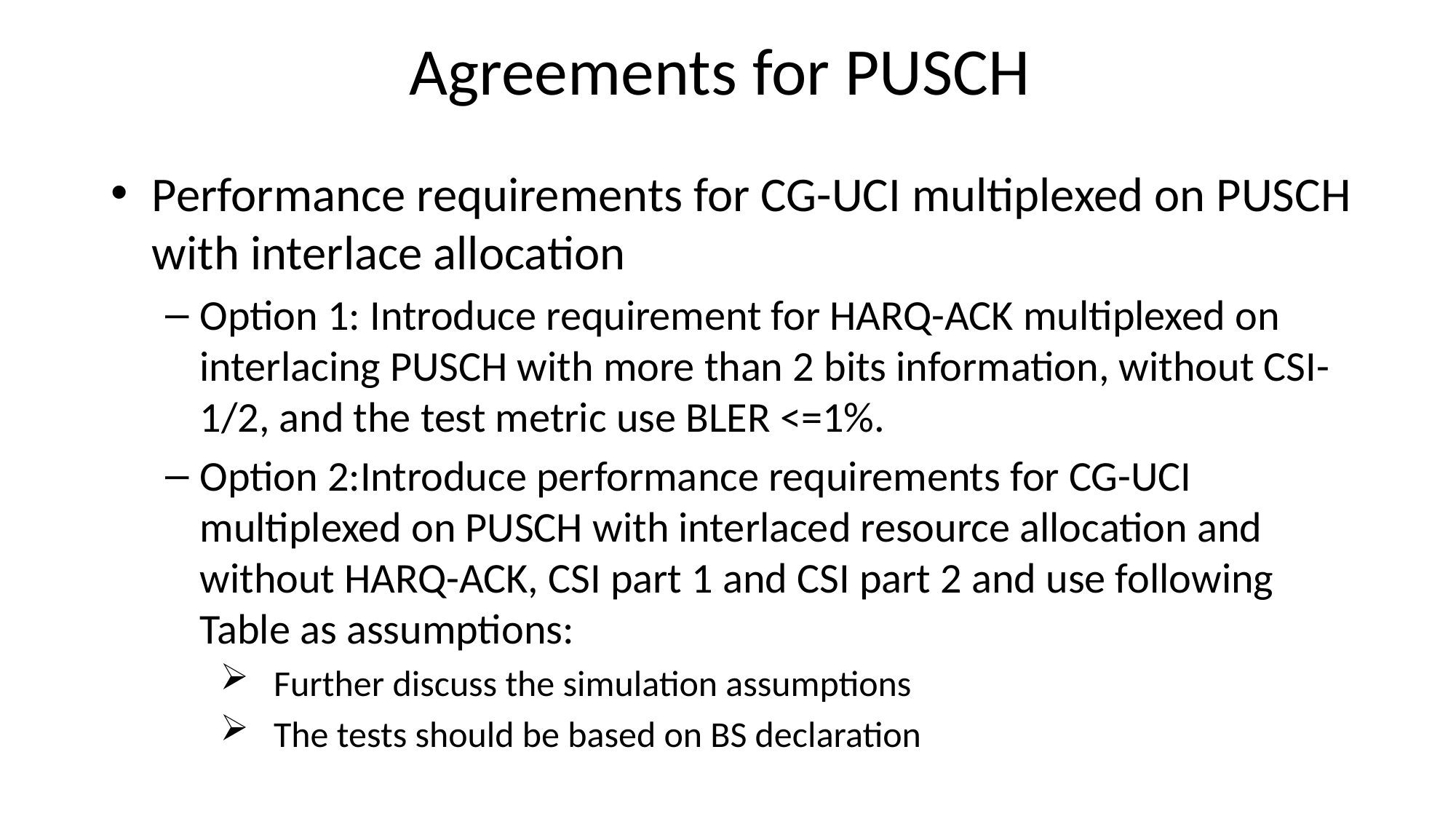

# Agreements for PUSCH
Performance requirements for CG-UCI multiplexed on PUSCH with interlace allocation
Option 1: Introduce requirement for HARQ-ACK multiplexed on interlacing PUSCH with more than 2 bits information, without CSI-1/2, and the test metric use BLER <=1%.
Option 2:Introduce performance requirements for CG-UCI multiplexed on PUSCH with interlaced resource allocation and without HARQ-ACK, CSI part 1 and CSI part 2 and use following Table as assumptions:
   Further discuss the simulation assumptions
   The tests should be based on BS declaration